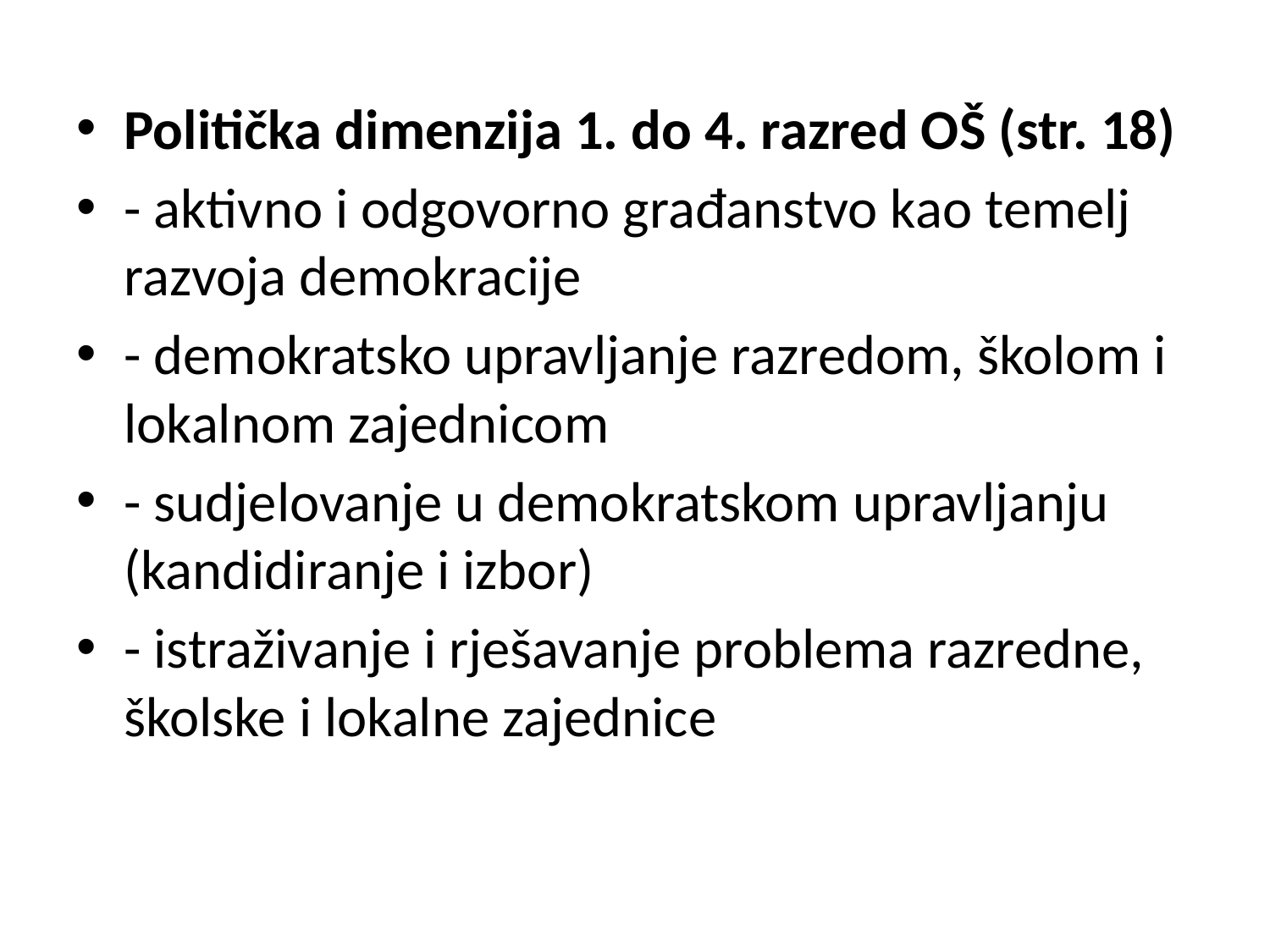

Politička dimenzija 1. do 4. razred OŠ (str. 18)
- aktivno i odgovorno građanstvo kao temelj razvoja demokracije
- demokratsko upravljanje razredom, školom i lokalnom zajednicom
- sudjelovanje u demokratskom upravljanju (kandidiranje i izbor)
- istraživanje i rješavanje problema razredne, školske i lokalne zajednice